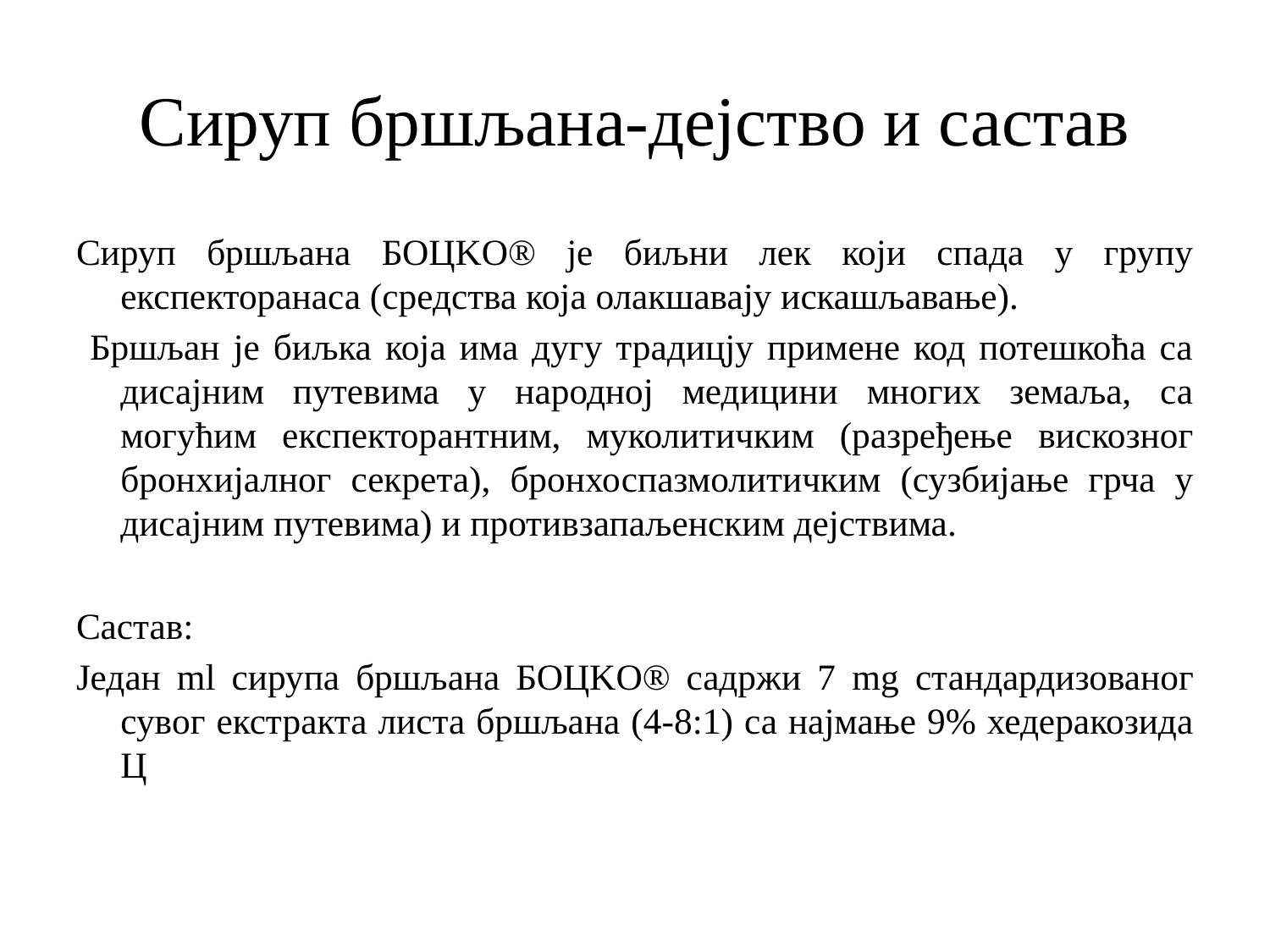

# Сируп бршљана-дејство и састав
Сируп бршљана БОЦKО® је биљни лек који спада у групу експекторанаса (средства која олакшавају искашљавање).
 Бршљан је биљка која има дугу традицју примене код потешкоћа са дисајним путевима у народној медицини многих земаља, са могућим експекторантним, муколитичким (разређење вискозног бронхијалног секрета), бронхоспазмолитичким (сузбијање грча у дисајним путевима) и противзапаљенским дејствима.

Састав:
Један ml сирупа бршљана БОЦKО® садржи 7 mg стандардизованог сувог екстракта листа бршљана (4-8:1) са најмање 9% хедеракозида Ц